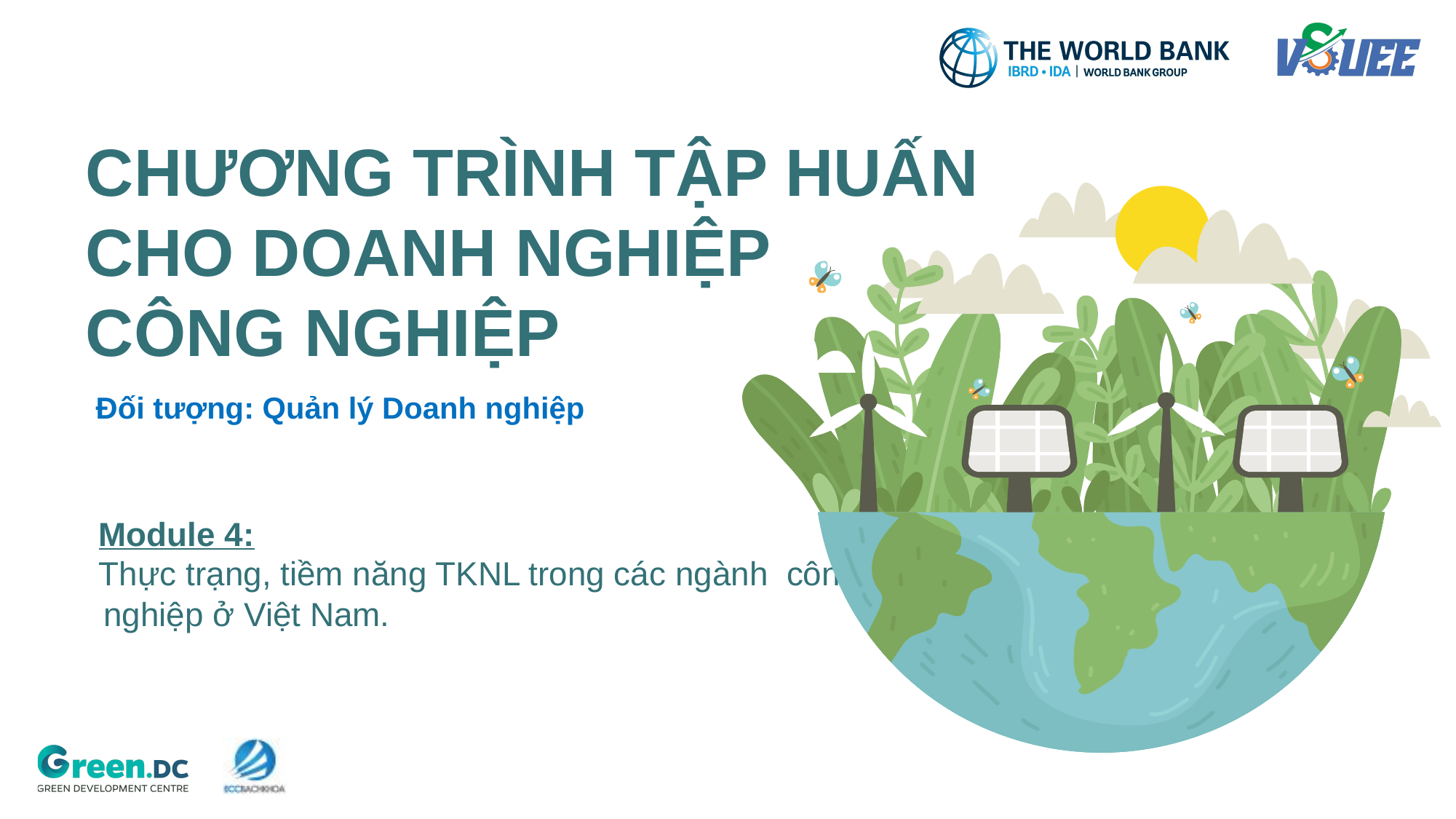

# CHƯƠNG TRÌNH TẬP HUẤN CHO DOANH NGHIỆP CÔNG NGHIỆP

Đối tượng: Quản lý Doanh nghiệp
Module 4:
Thực trạng, tiềm năng TKNL trong các ngành  công nghiệp ở Việt Nam.